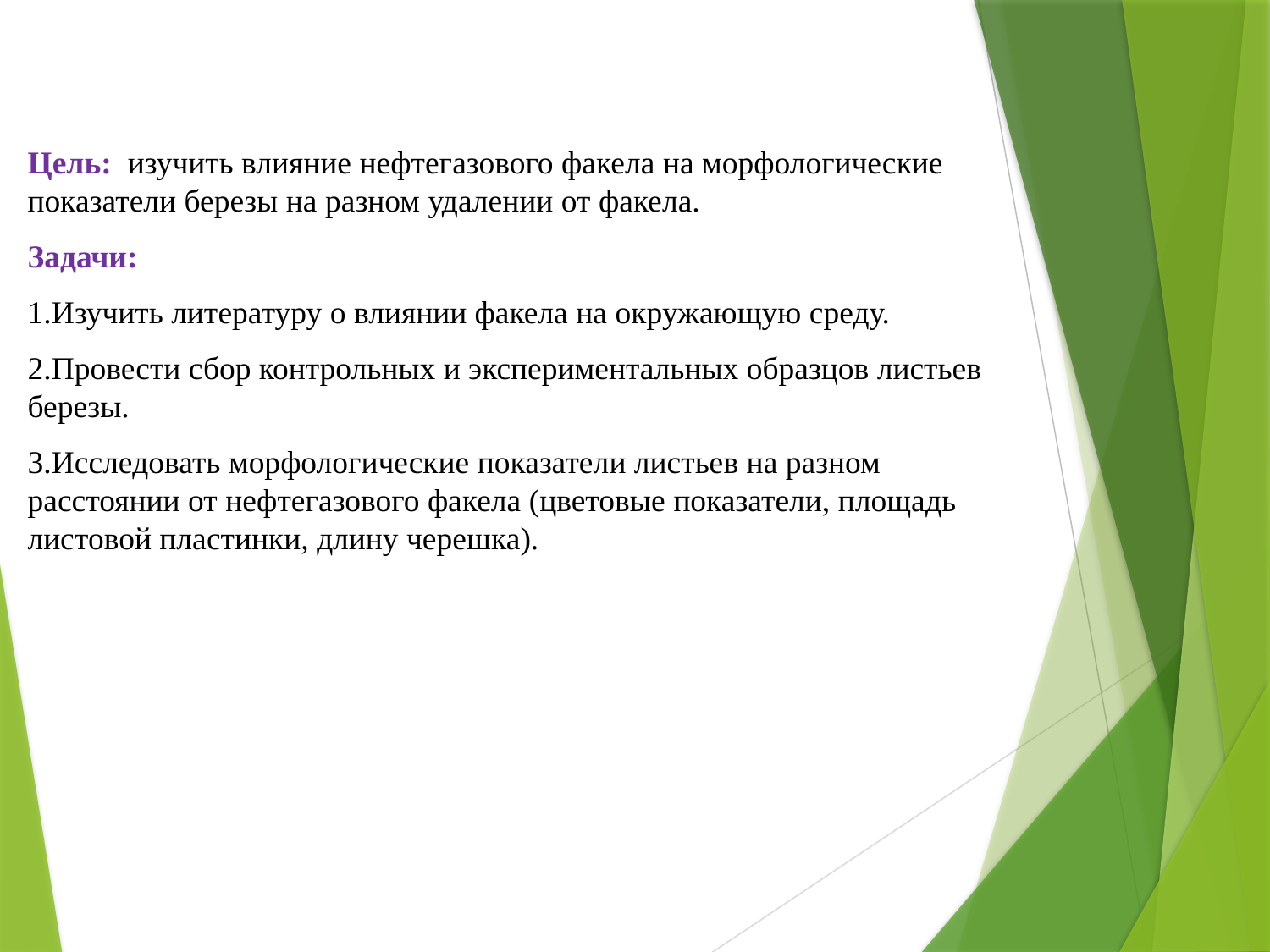

Цель:  изучить влияние нефтегазового факела на морфологические показатели березы на разном удалении от факела.
Задачи:
1.Изучить литературу о влиянии факела на окружающую среду.
2.Провести сбор контрольных и экспериментальных образцов листьев березы.
3.Исследовать морфологические показатели листьев на разном расстоянии от нефтегазового факела (цветовые показатели, площадь листовой пластинки, длину черешка).